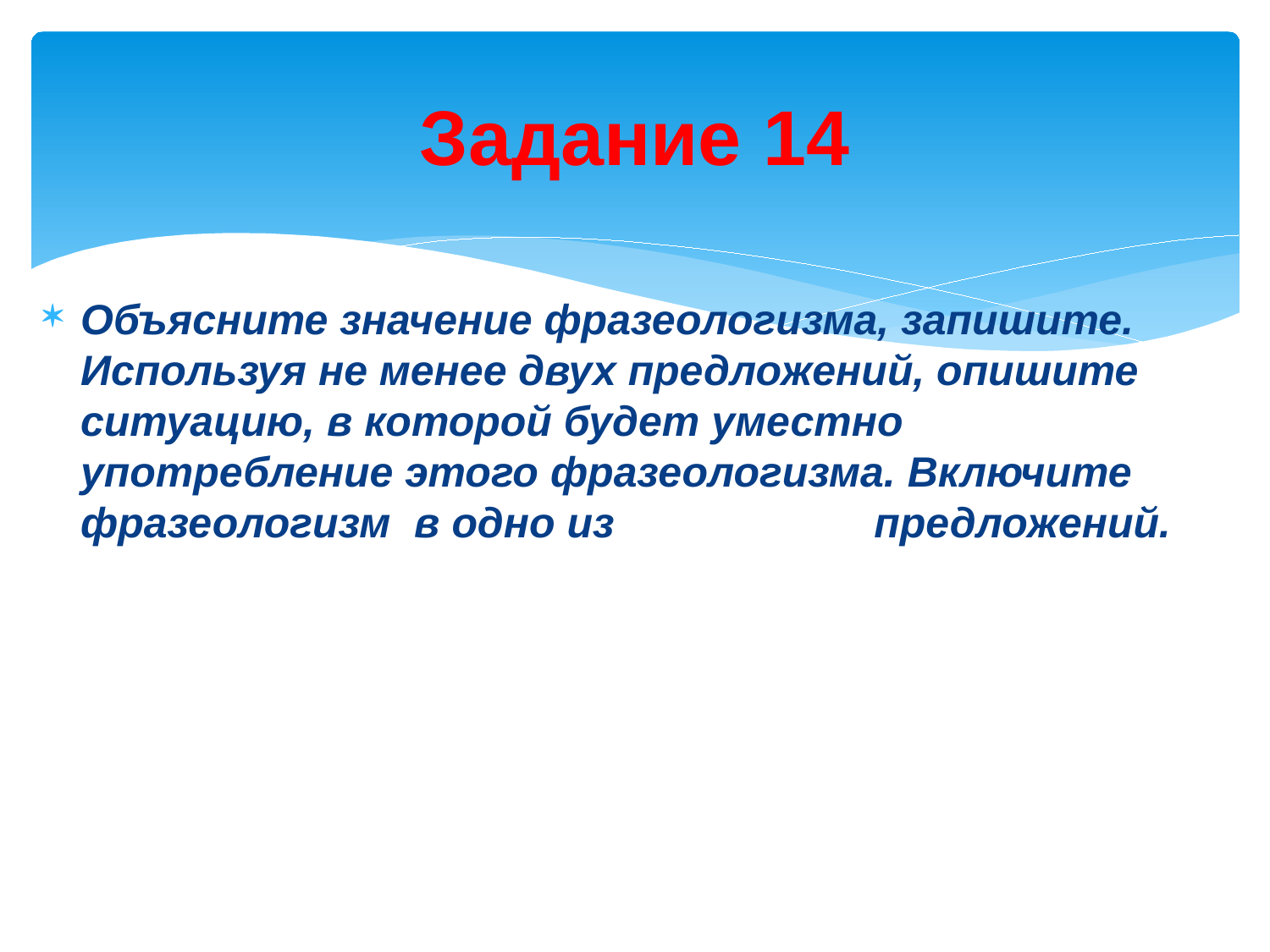

# Задание 14
Объясните значение фразеологизма, запишите. Используя не менее двух предложений, опишите ситуацию, в которой будет уместно употребление этого фразеологизма. Включите фразеологизм  в одно из                      предложений.